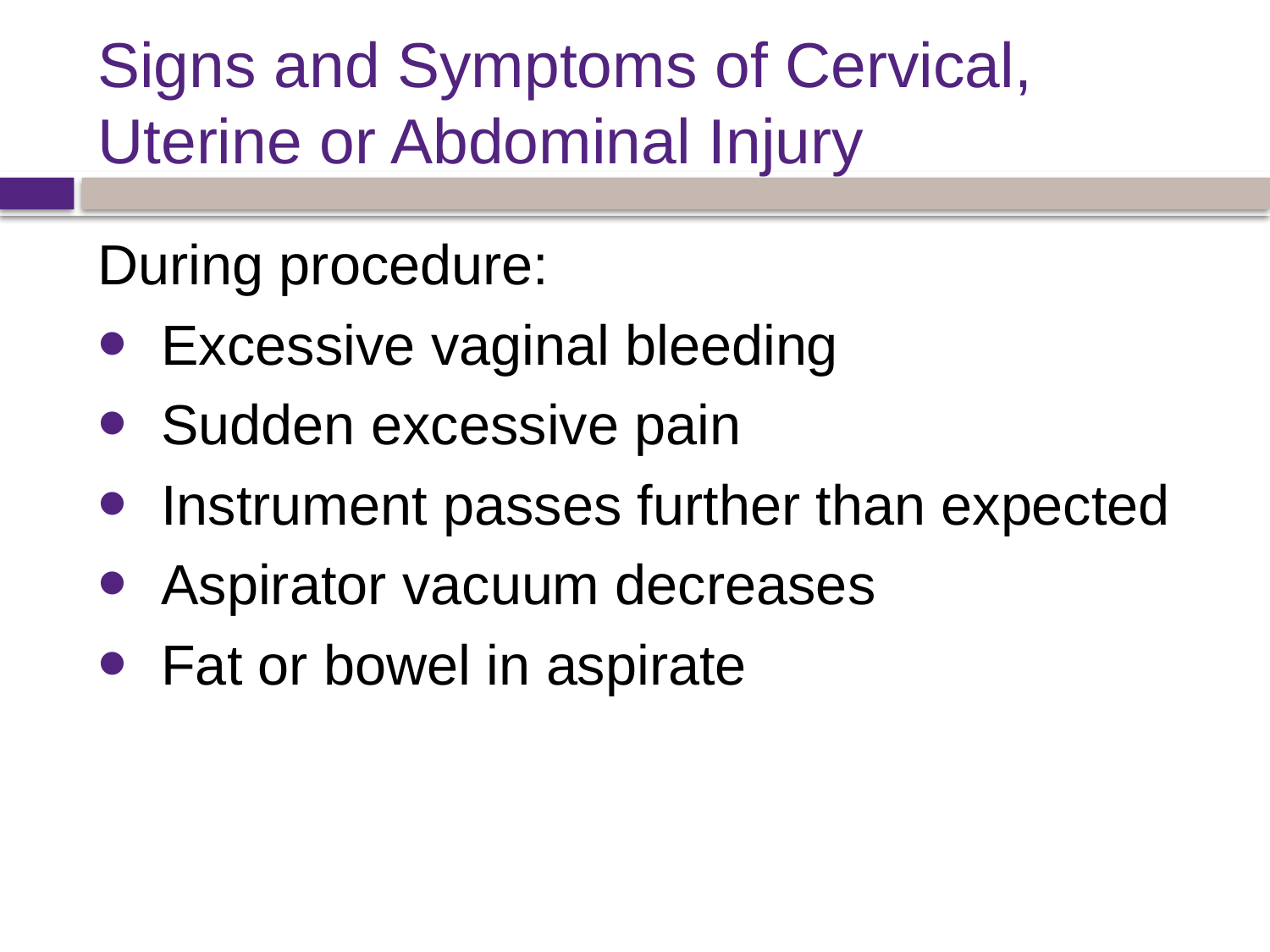

# Signs and Symptoms of Cervical, Uterine or Abdominal Injury
During procedure:
Excessive vaginal bleeding
Sudden excessive pain
Instrument passes further than expected
Aspirator vacuum decreases
Fat or bowel in aspirate